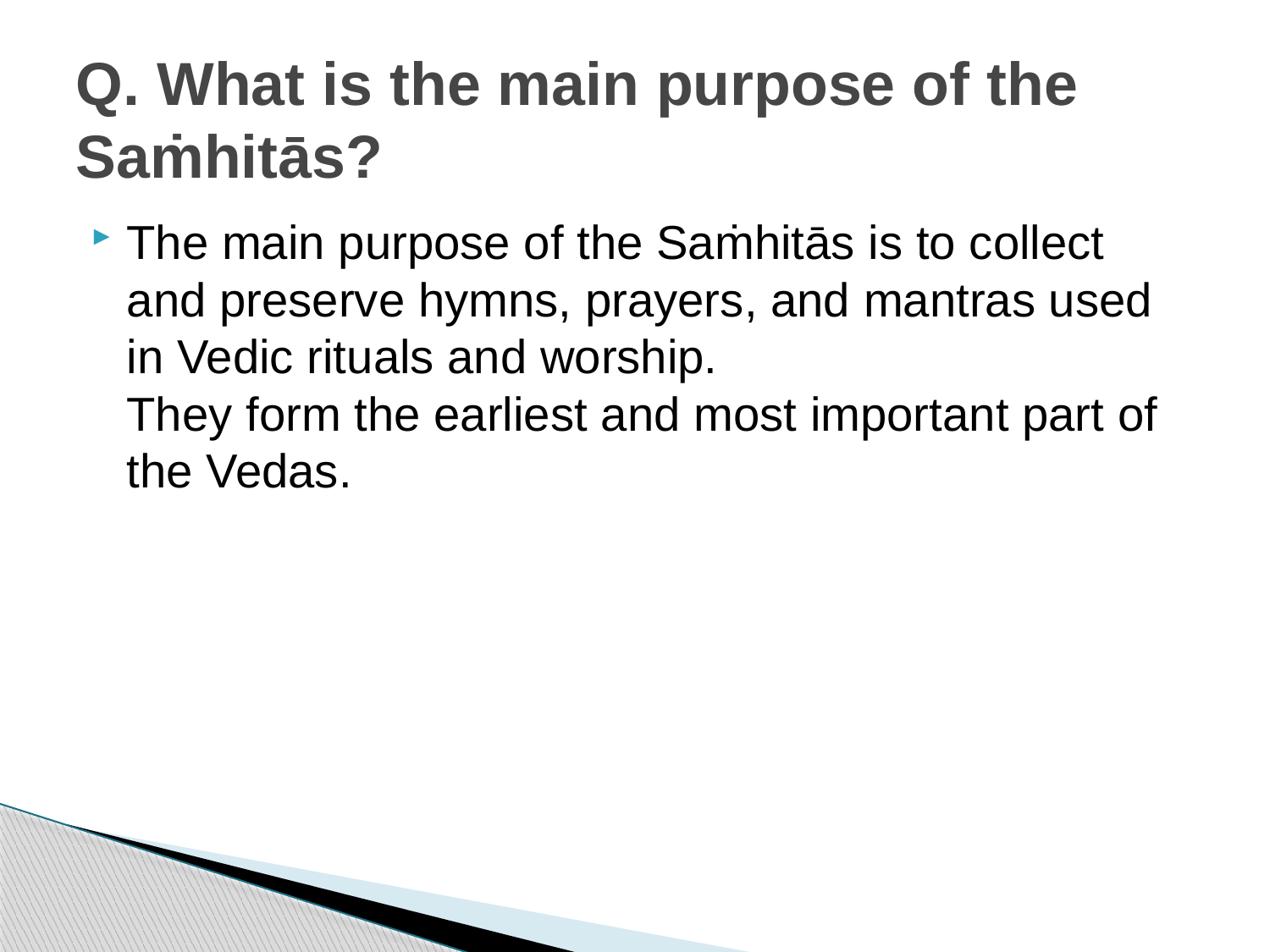

# Q. What is the main purpose of the Saṁhitās?
The main purpose of the Saṁhitās is to collect and preserve hymns, prayers, and mantras used in Vedic rituals and worship.
They form the earliest and most important part of the Vedas.